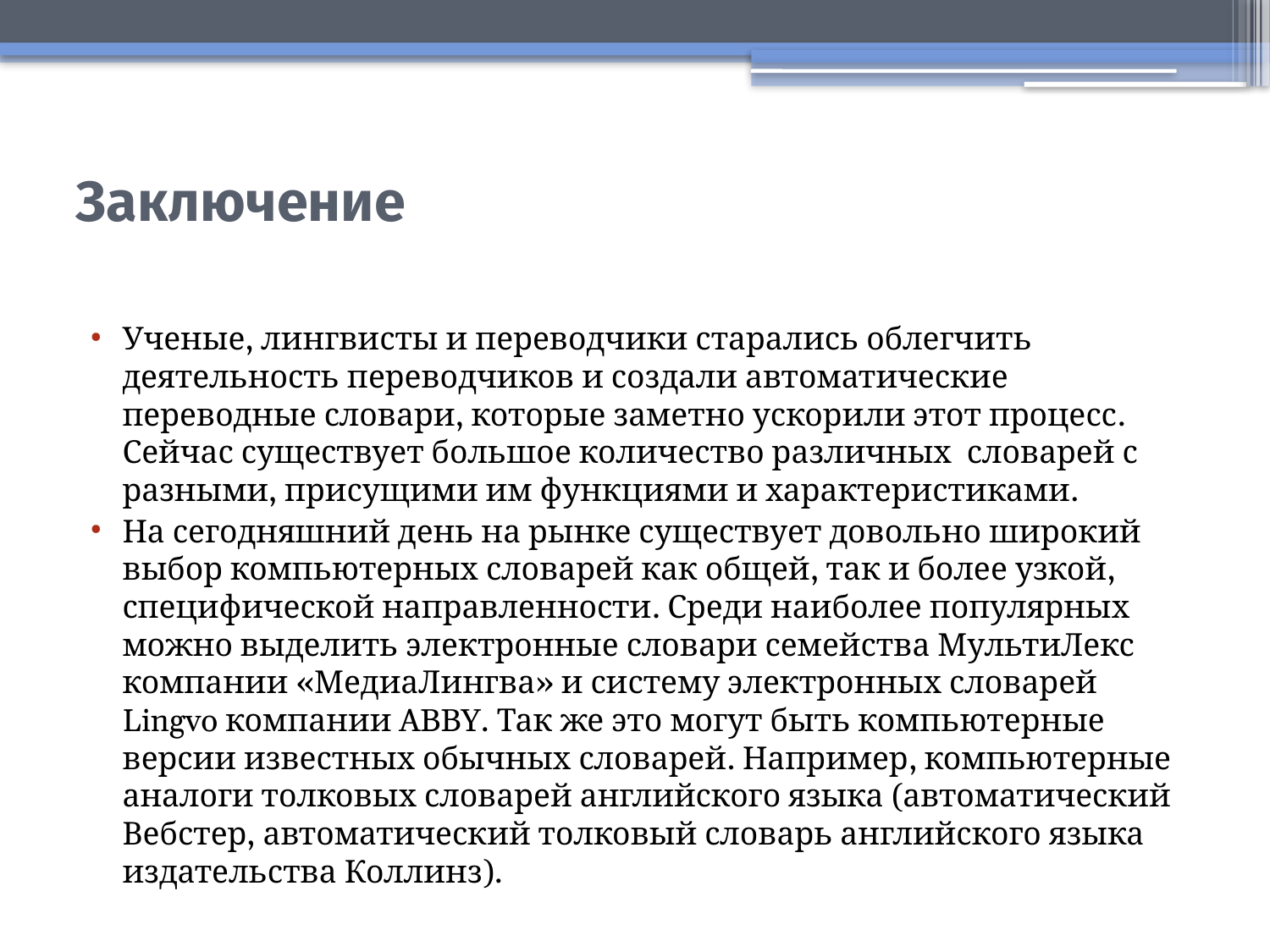

# Заключение
Ученые, лингвисты и переводчики старались облегчить деятельность переводчиков и создали автоматические переводные словари, которые заметно ускорили этот процесс. Сейчас существует большое количество различных  словарей с разными, присущими им функциями и характеристиками.
На сегодняшний день на рынке существует довольно широкий выбор компьютерных словарей как общей, так и более узкой, специфической направленности. Среди наиболее популярных можно выделить электронные словари семейства МультиЛекс компании «МедиаЛингва» и систему электронных словарей Lingvo компании ABBY. Так же это могут быть компьютерные версии известных обычных словарей. Например, компьютерные аналоги толковых словарей английского языка (автоматический Вебстер, автоматический толковый словарь английского языка издательства Коллинз).